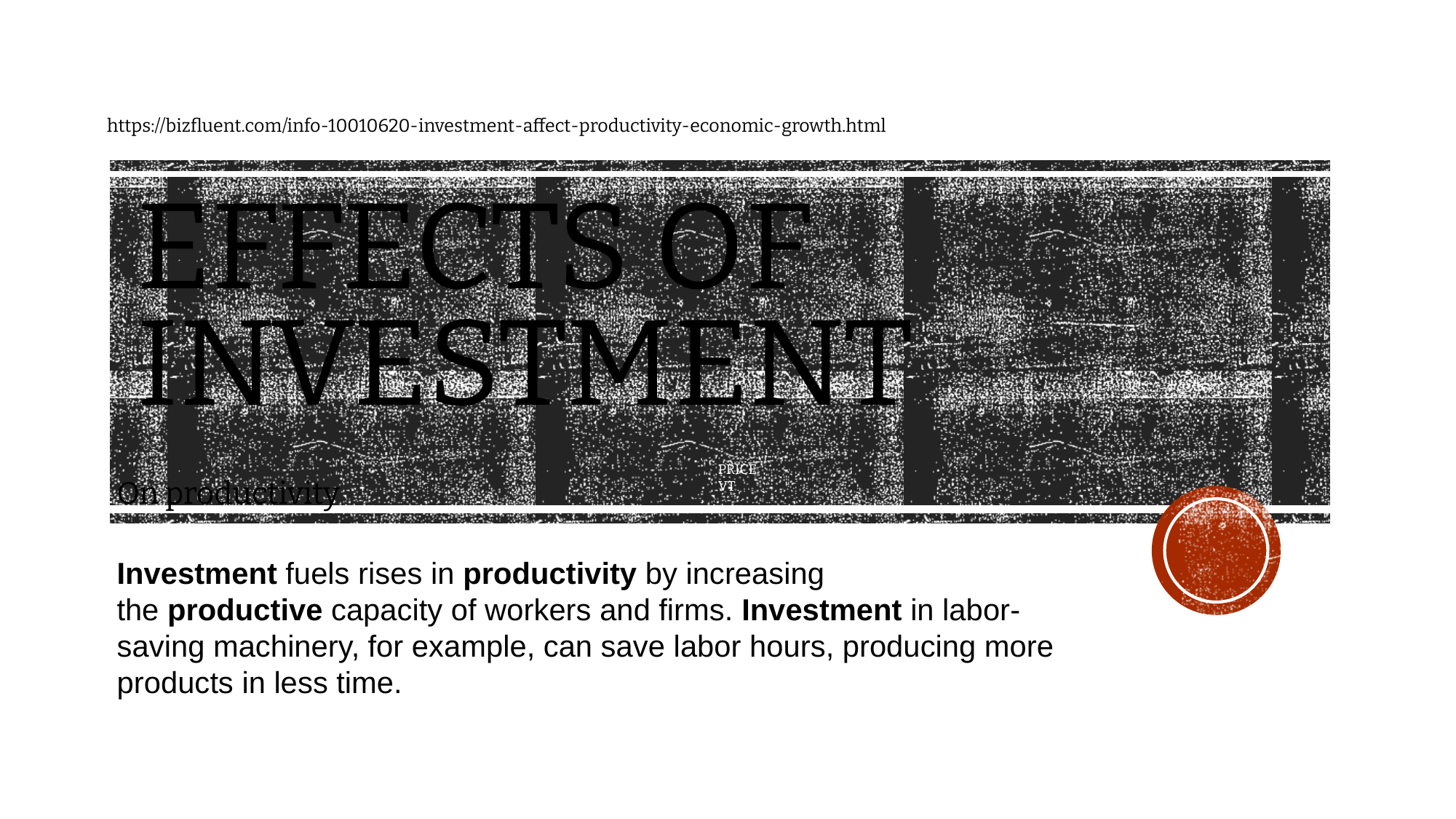

https://bizfluent.com/info-10010620-investment-affect-productivity-economic-growth.html
# Effects of investment
PRICE
VT
On productivity
Investment fuels rises in productivity by increasing the productive capacity of workers and firms. Investment in labor-saving machinery, for example, can save labor hours, producing more products in less time.
Quantity
K. Shells